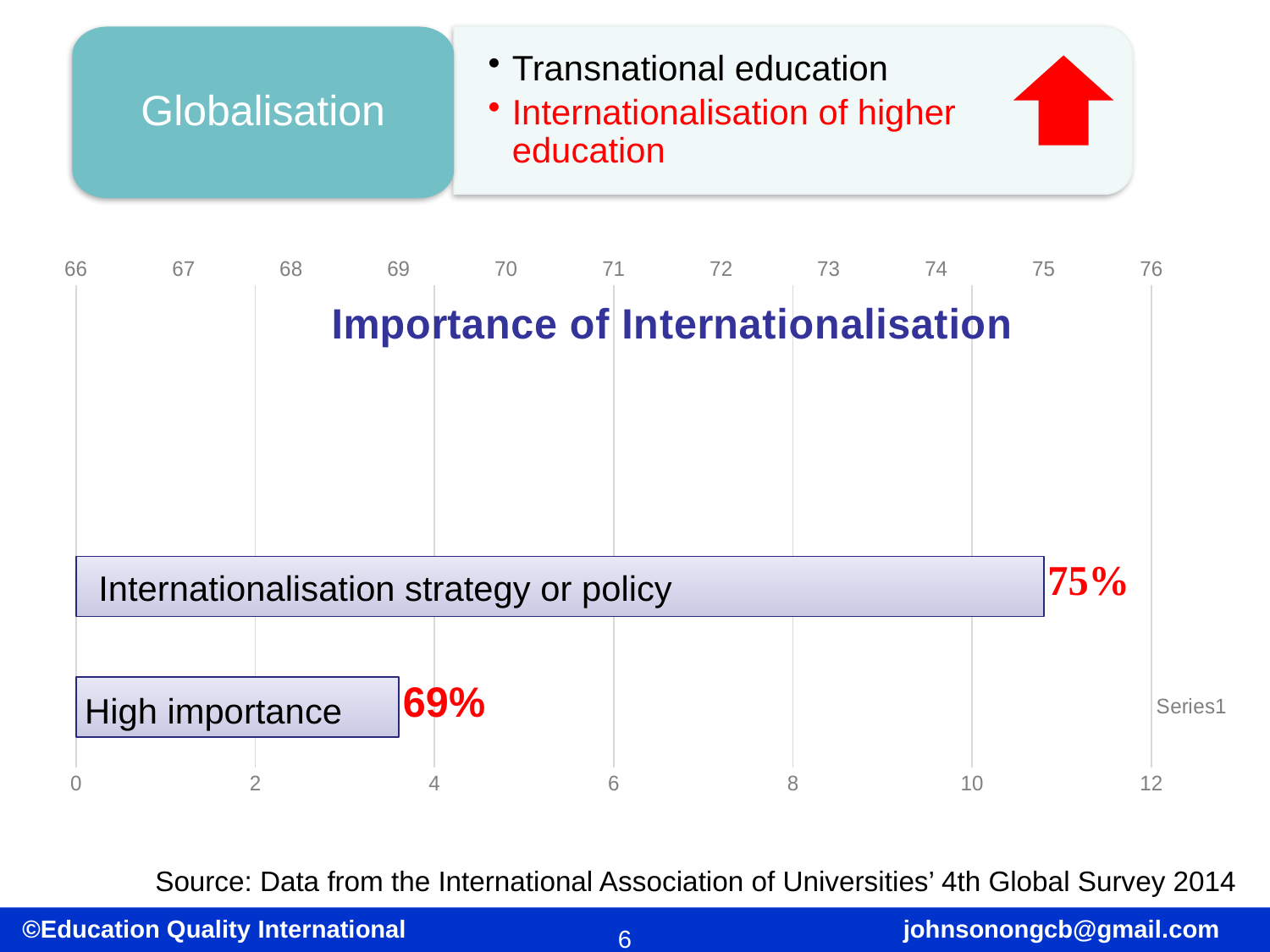

Globalisation
Transnational education
Internationalisation of higher education

### Chart: Importance of Internationalisation

| Category | Column1 | Column2 | Series 1 |
|---|---|---|---|
|  | None | None | 69.0 |
|  | None | None | 75.0 |
|  | None | None | None |
|  | None | None | None |
Internationalisation strategy or policy
High importance
Source: Data from the International Association of Universities’ 4th Global Survey 2014
6